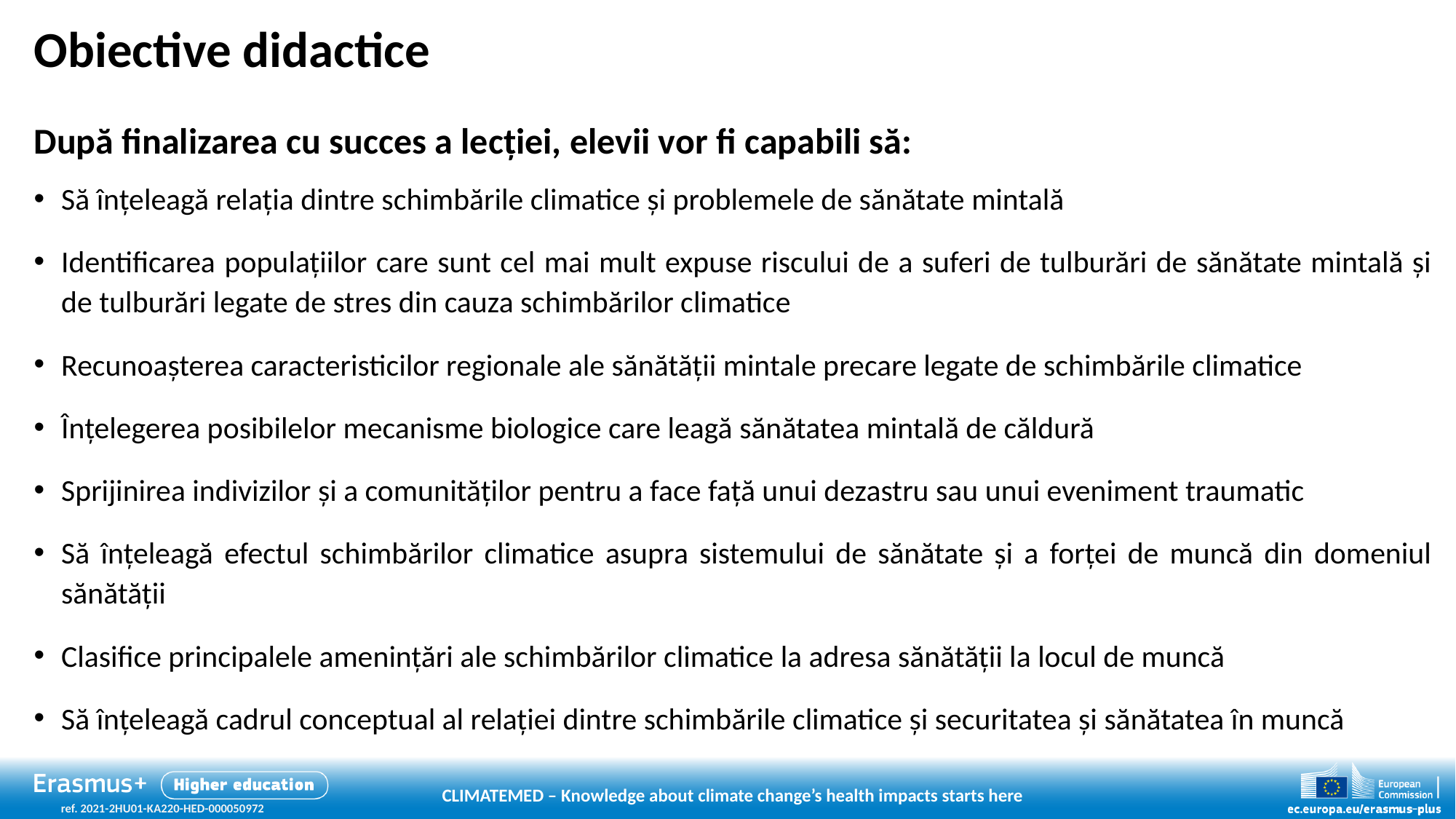

# Obiective didactice
După finalizarea cu succes a lecției, elevii vor fi capabili să:
Să înțeleagă relația dintre schimbările climatice și problemele de sănătate mintală
Identificarea populațiilor care sunt cel mai mult expuse riscului de a suferi de tulburări de sănătate mintală și de tulburări legate de stres din cauza schimbărilor climatice
Recunoașterea caracteristicilor regionale ale sănătății mintale precare legate de schimbările climatice
Înțelegerea posibilelor mecanisme biologice care leagă sănătatea mintală de căldură
Sprijinirea indivizilor și a comunităților pentru a face față unui dezastru sau unui eveniment traumatic
Să înțeleagă efectul schimbărilor climatice asupra sistemului de sănătate și a forței de muncă din domeniul sănătății
Clasifice principalele amenințări ale schimbărilor climatice la adresa sănătății la locul de muncă
Să înțeleagă cadrul conceptual al relației dintre schimbările climatice și securitatea și sănătatea în muncă